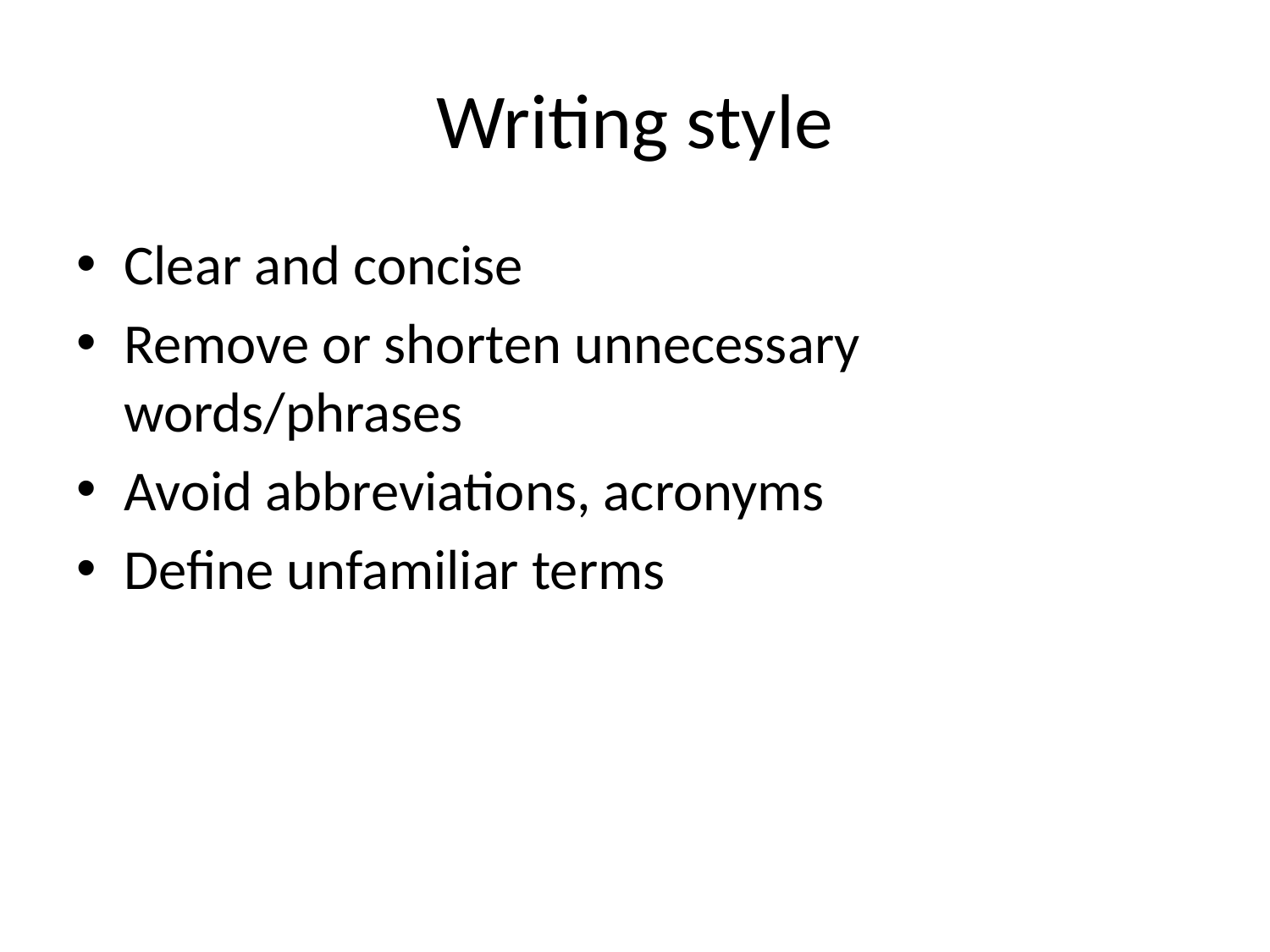

# Writing style
Clear and concise
Remove or shorten unnecessary words/phrases
Avoid abbreviations, acronyms
Define unfamiliar terms